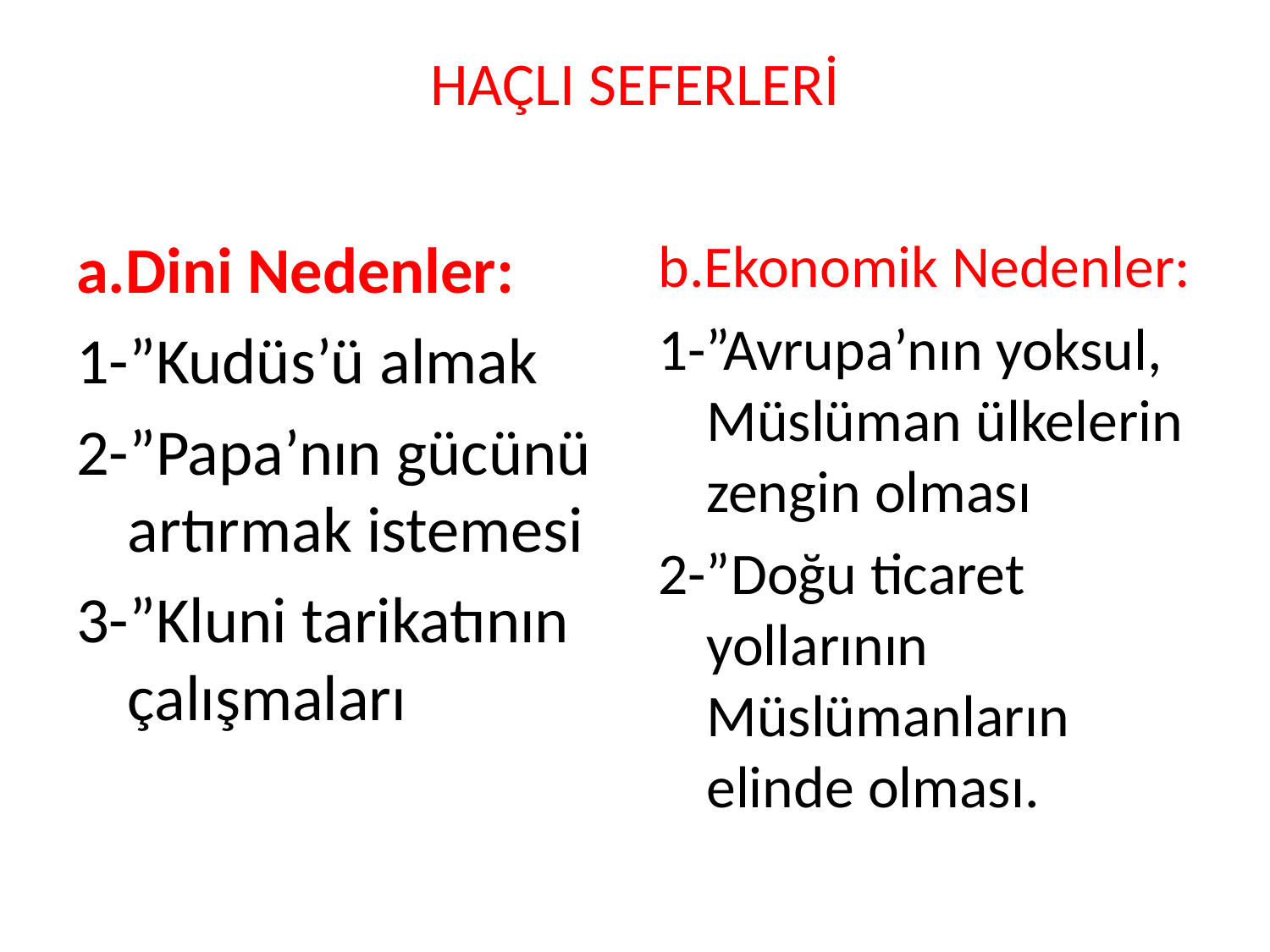

# HAÇLI SEFERLERİ
a.Dini Nedenler:
1-”Kudüs’ü almak
2-”Papa’nın gücünü artırmak istemesi
3-”Kluni tarikatının çalışmaları

b.Ekonomik Nedenler:
1-”Avrupa’nın yoksul, Müslüman ülkelerin zengin olması
2-”Doğu ticaret yollarının Müslümanların elinde olması.